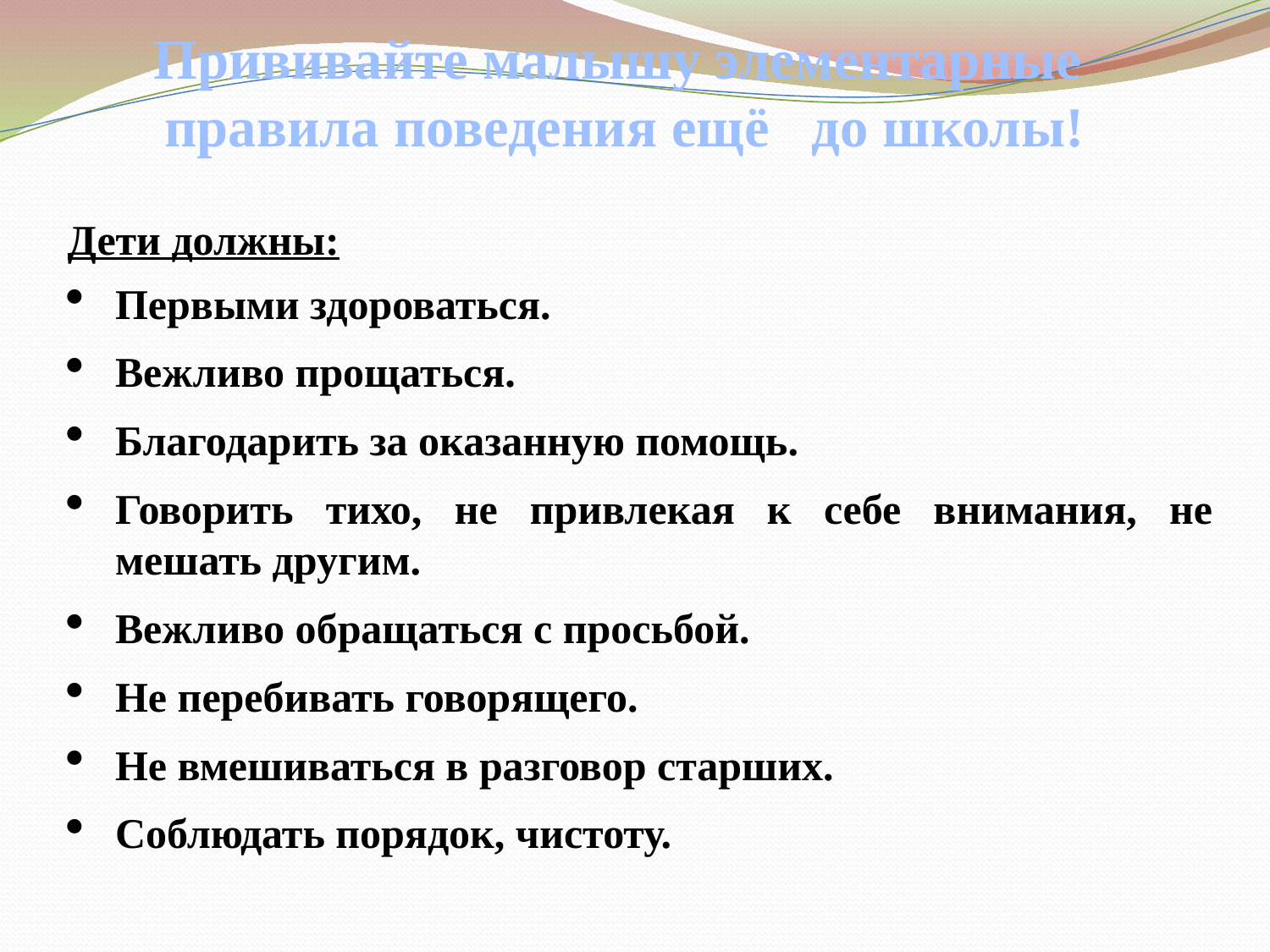

Прививайте малышу элементарные
правила поведения ещё   до школы!
Дети должны:
Первыми здороваться.
Вежливо прощаться.
Благодарить за оказанную помощь.
Говорить тихо, не привлекая к себе внимания, не мешать другим.
Вежливо обращаться с просьбой.
Не перебивать говорящего.
Не вмешиваться в разговор старших.
Соблюдать порядок, чистоту.